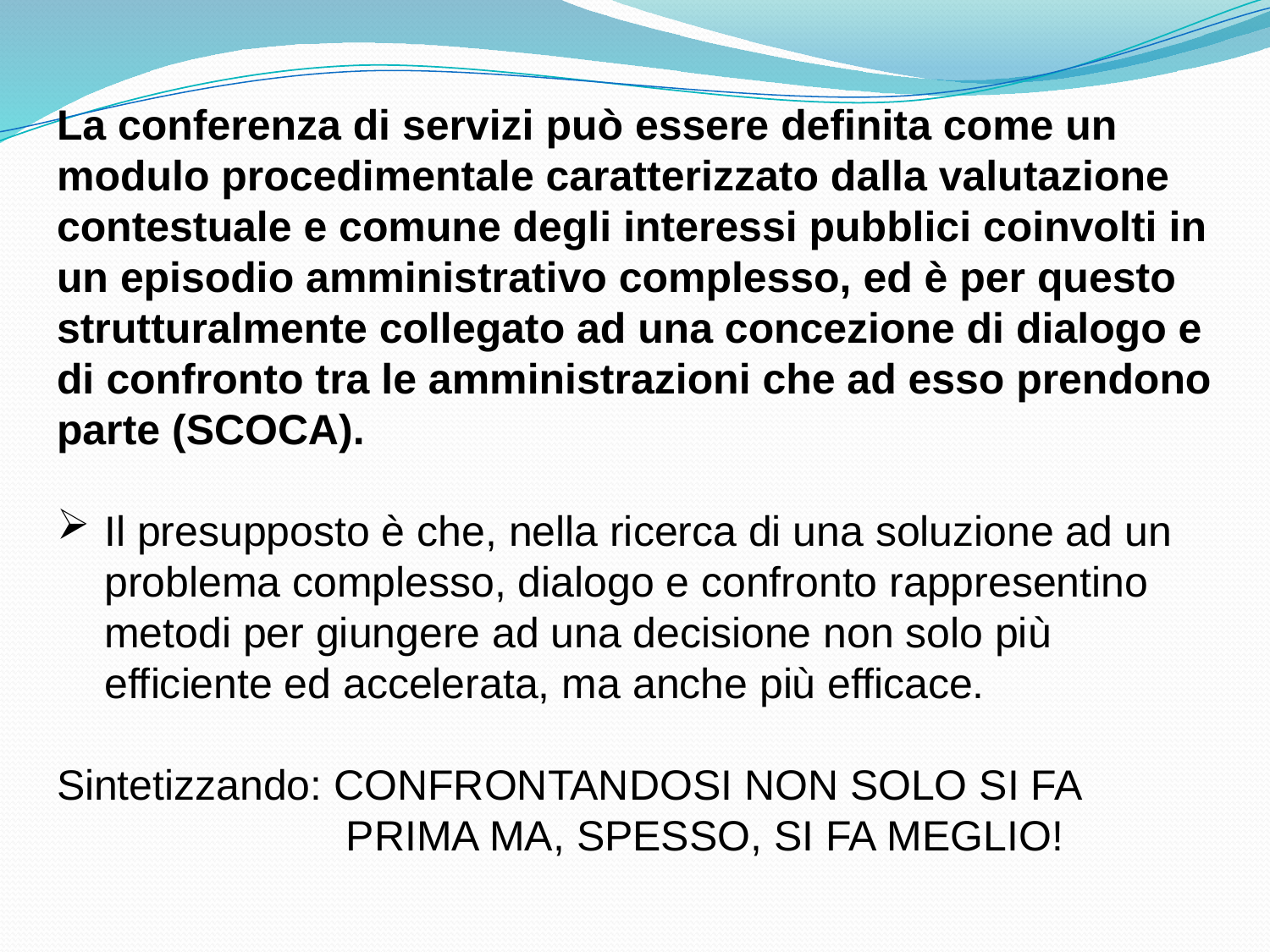

La conferenza di servizi può essere definita come un modulo procedimentale caratterizzato dalla valutazione contestuale e comune degli interessi pubblici coinvolti in un episodio amministrativo complesso, ed è per questo strutturalmente collegato ad una concezione di dialogo e di confronto tra le amministrazioni che ad esso prendono parte (SCOCA).

Il presupposto è che, nella ricerca di una soluzione ad un problema complesso, dialogo e confronto rappresentino metodi per giungere ad una decisione non solo più efficiente ed accelerata, ma anche più efficace.

Sintetizzando: CONFRONTANDOSI NON SOLO SI FA 			   PRIMA MA, SPESSO, SI FA MEGLIO!